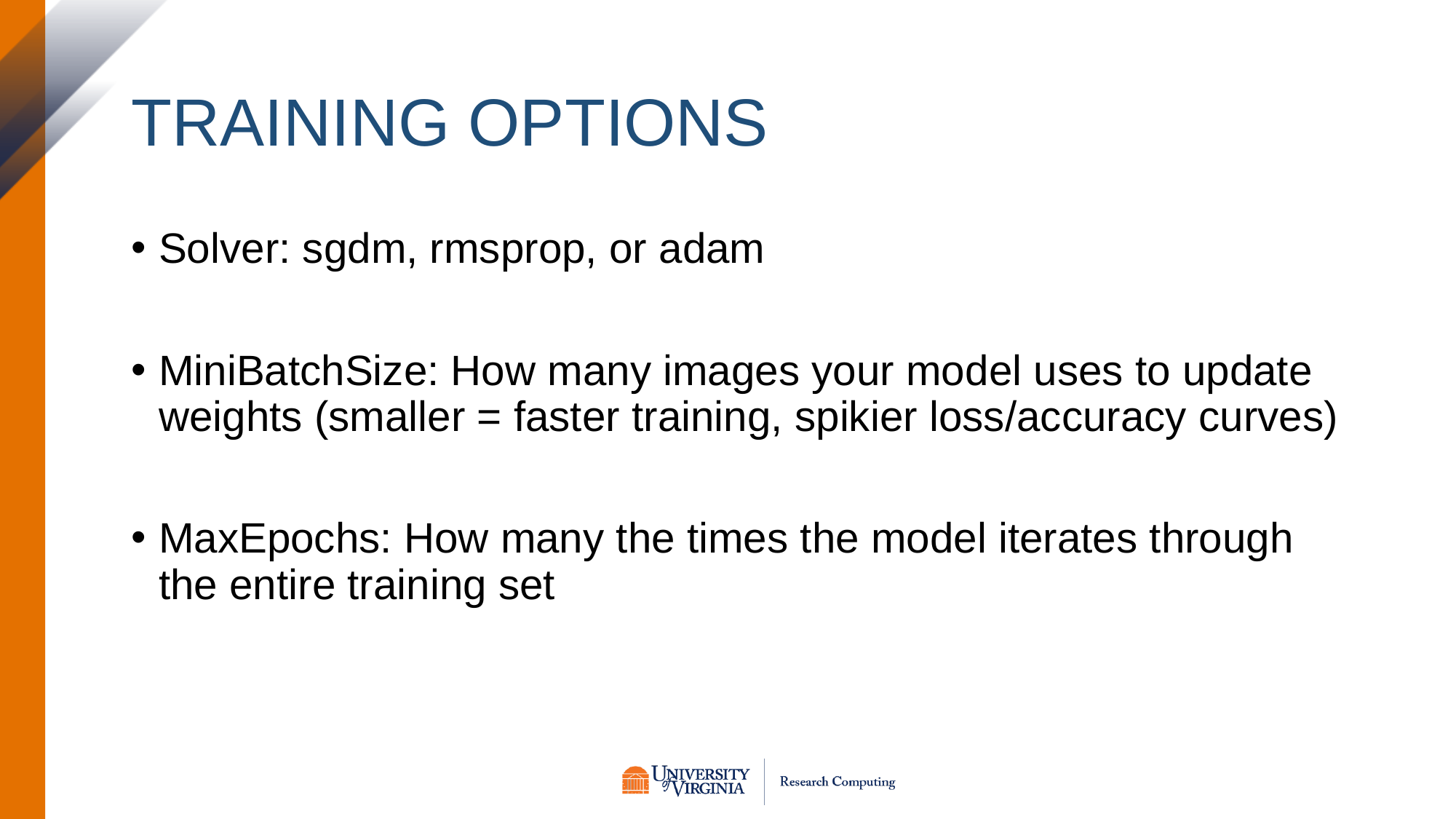

# Training options
Solver: sgdm, rmsprop, or adam

MiniBatchSize: How many images your model uses to update weights (smaller = faster training, spikier loss/accuracy curves)

MaxEpochs: How many the times the model iterates through the entire training set